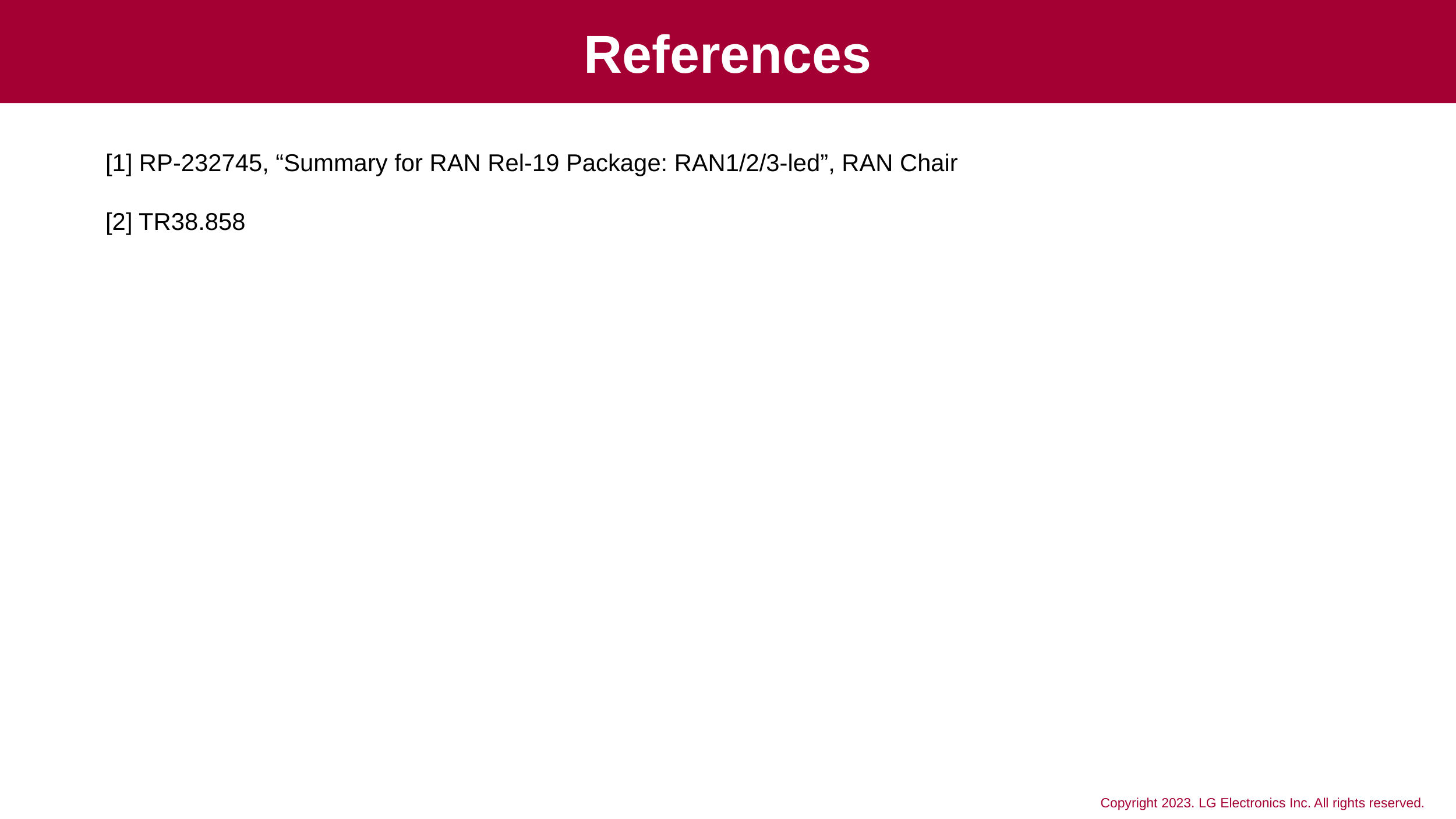

# References
[1] RP-232745, “Summary for RAN Rel-19 Package: RAN1/2/3-led”, RAN Chair
[2] TR38.858